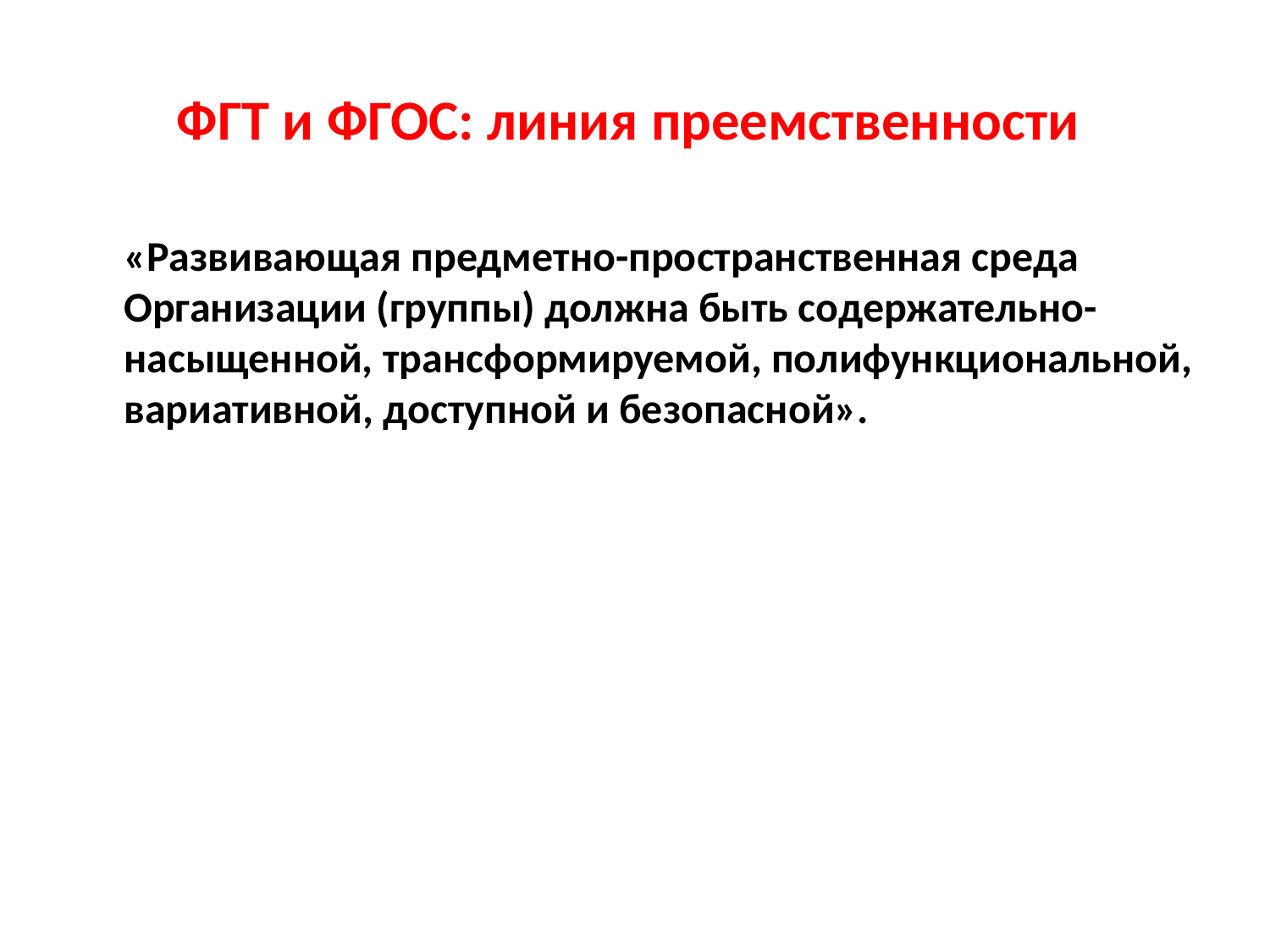

# ФГТ и ФГОС: линия преемственности
	«Развивающая предметно-пространственная среда Организации (группы) должна быть содержательно-насыщенной, трансформируемой, полифункциональной, вариативной, доступной и безопасной».